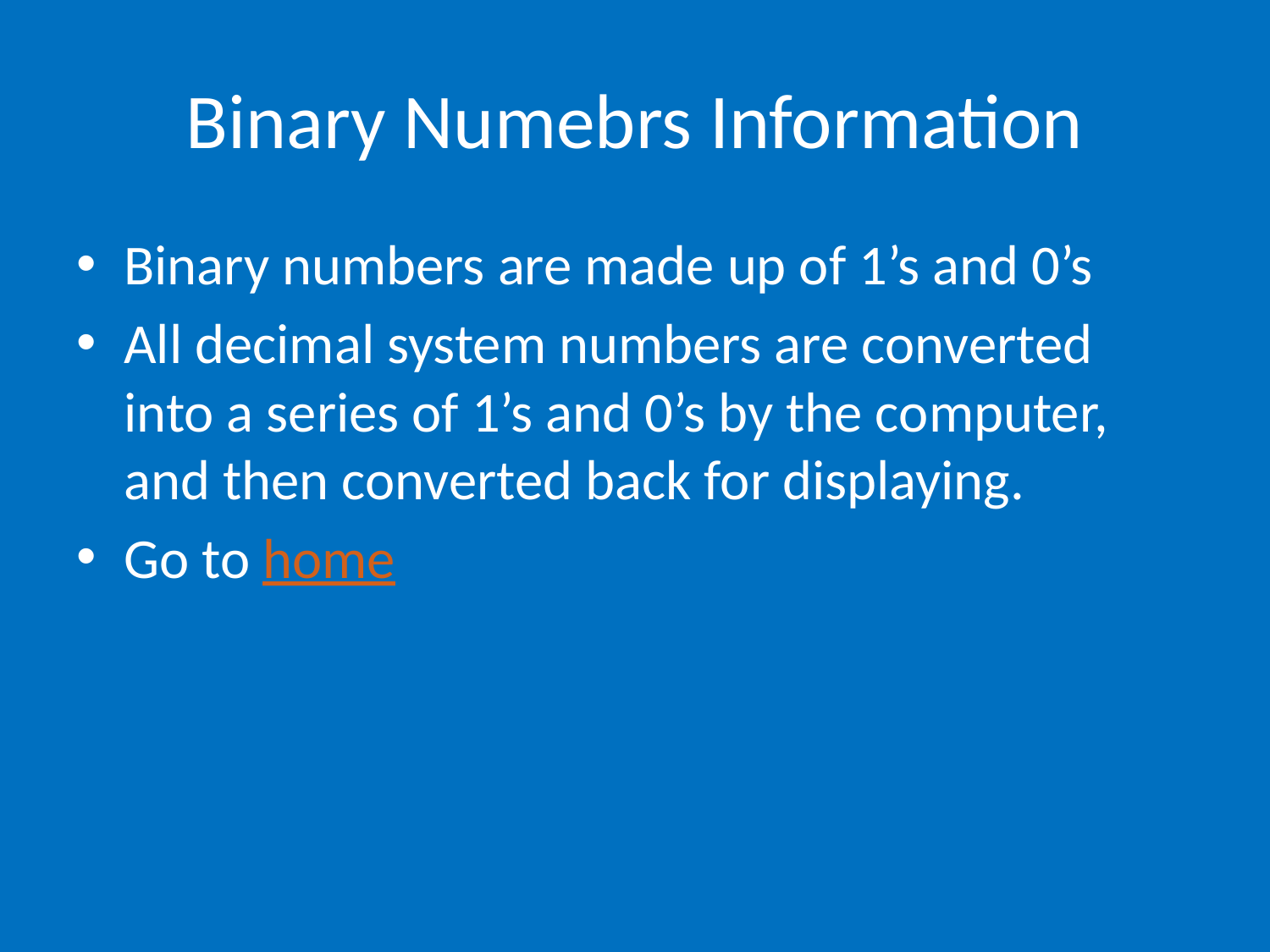

# Binary Numebrs Information
Binary numbers are made up of 1’s and 0’s
All decimal system numbers are converted into a series of 1’s and 0’s by the computer, and then converted back for displaying.
Go to home